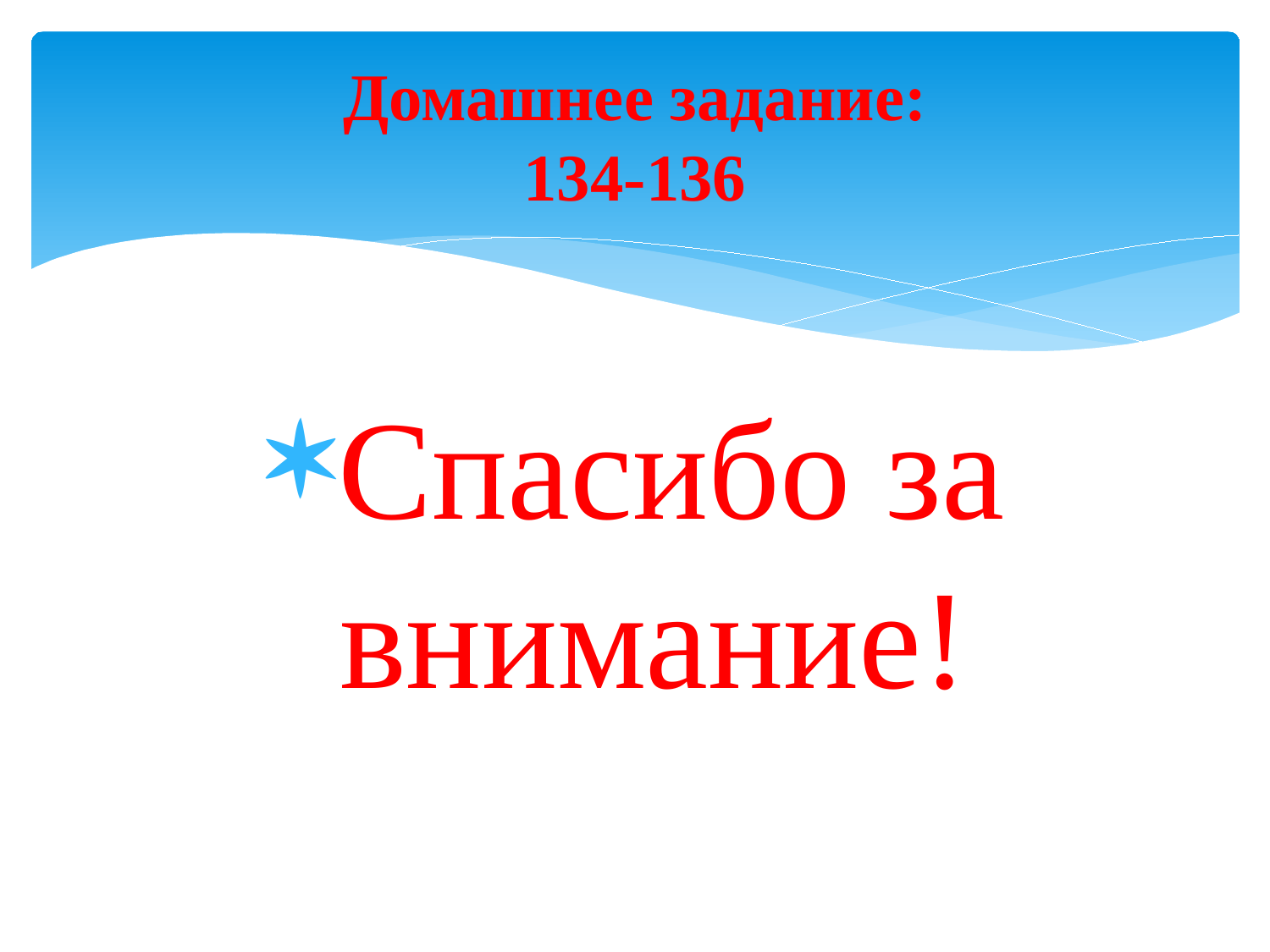

# Домашнее задание: 134-136
Спасибо за внимание!